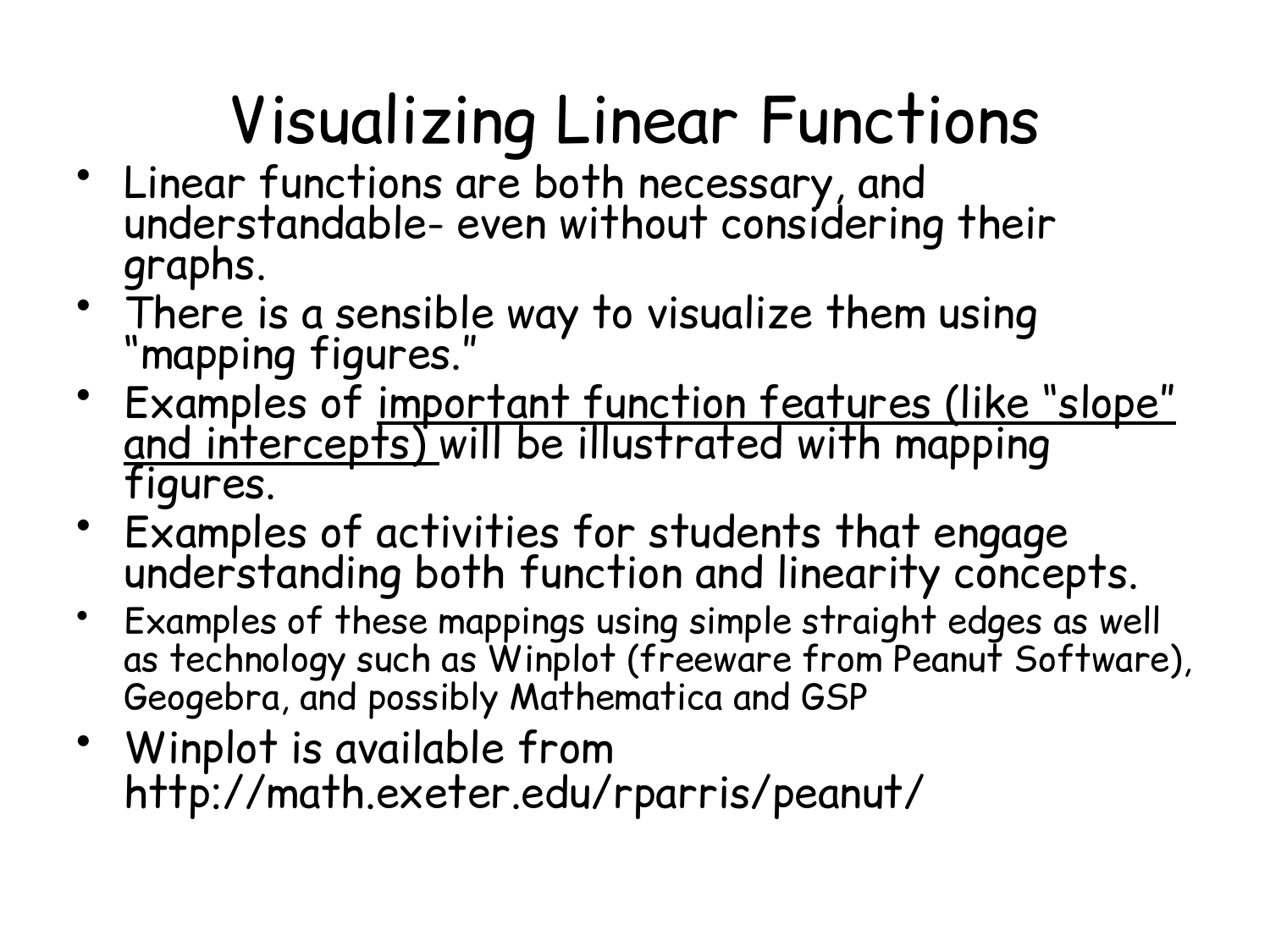

Visualizing Linear Functions
Linear functions are both necessary, and understandable- even without considering their graphs.
There is a sensible way to visualize them using “mapping figures.”
Examples of important function features (like “slope” and intercepts) will be illustrated with mapping figures.
Examples of activities for students that engage understanding both function and linearity concepts.
Examples of these mappings using simple straight edges as well as technology such as Winplot (freeware from Peanut Software), Geogebra, and possibly Mathematica and GSP
Winplot is available from http://math.exeter.edu/rparris/peanut/